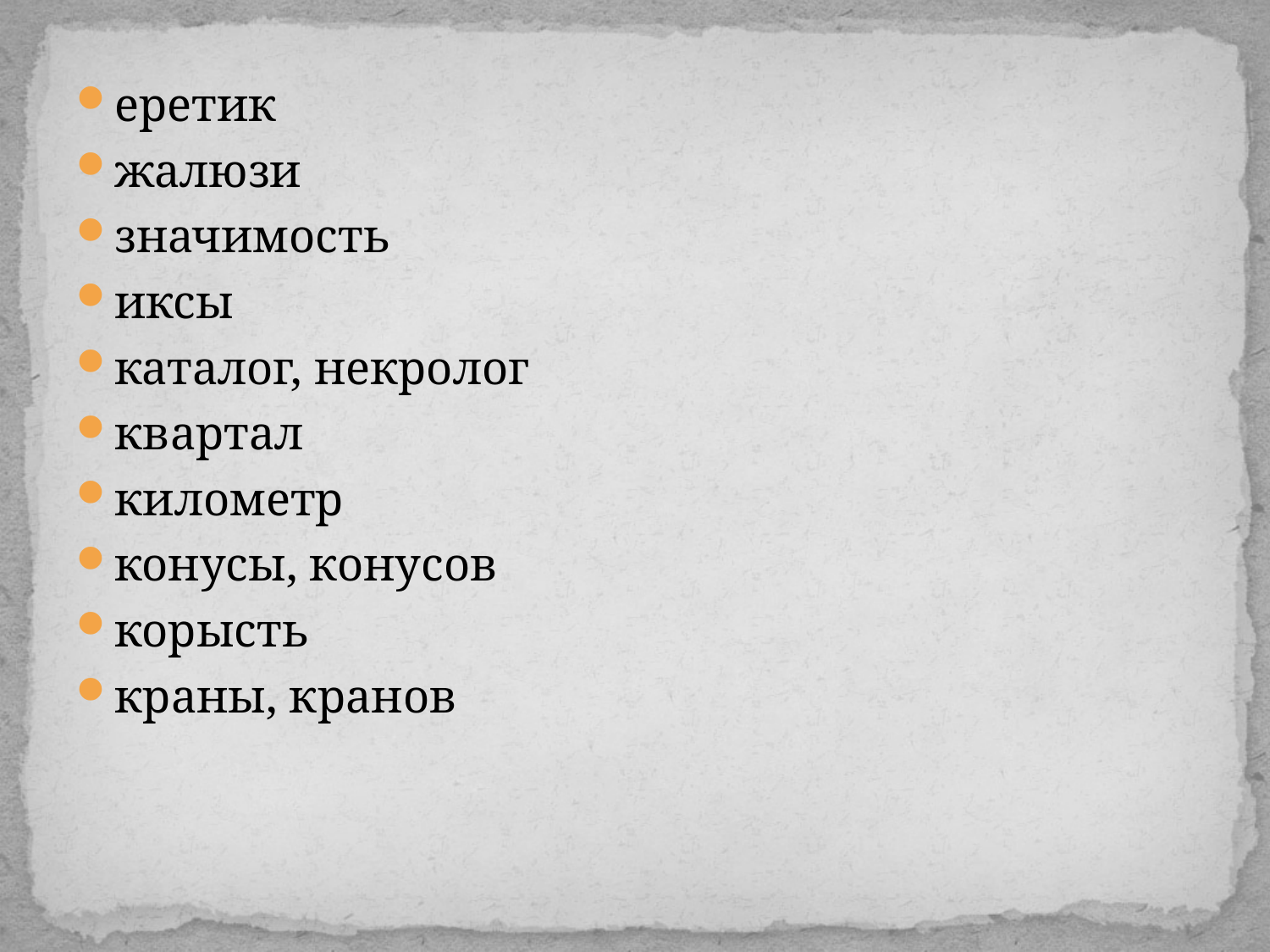

еретик
жалюзи
значимость
иксы
каталог, некролог
квартал
километр
конусы, конусов
корысть
краны, кранов